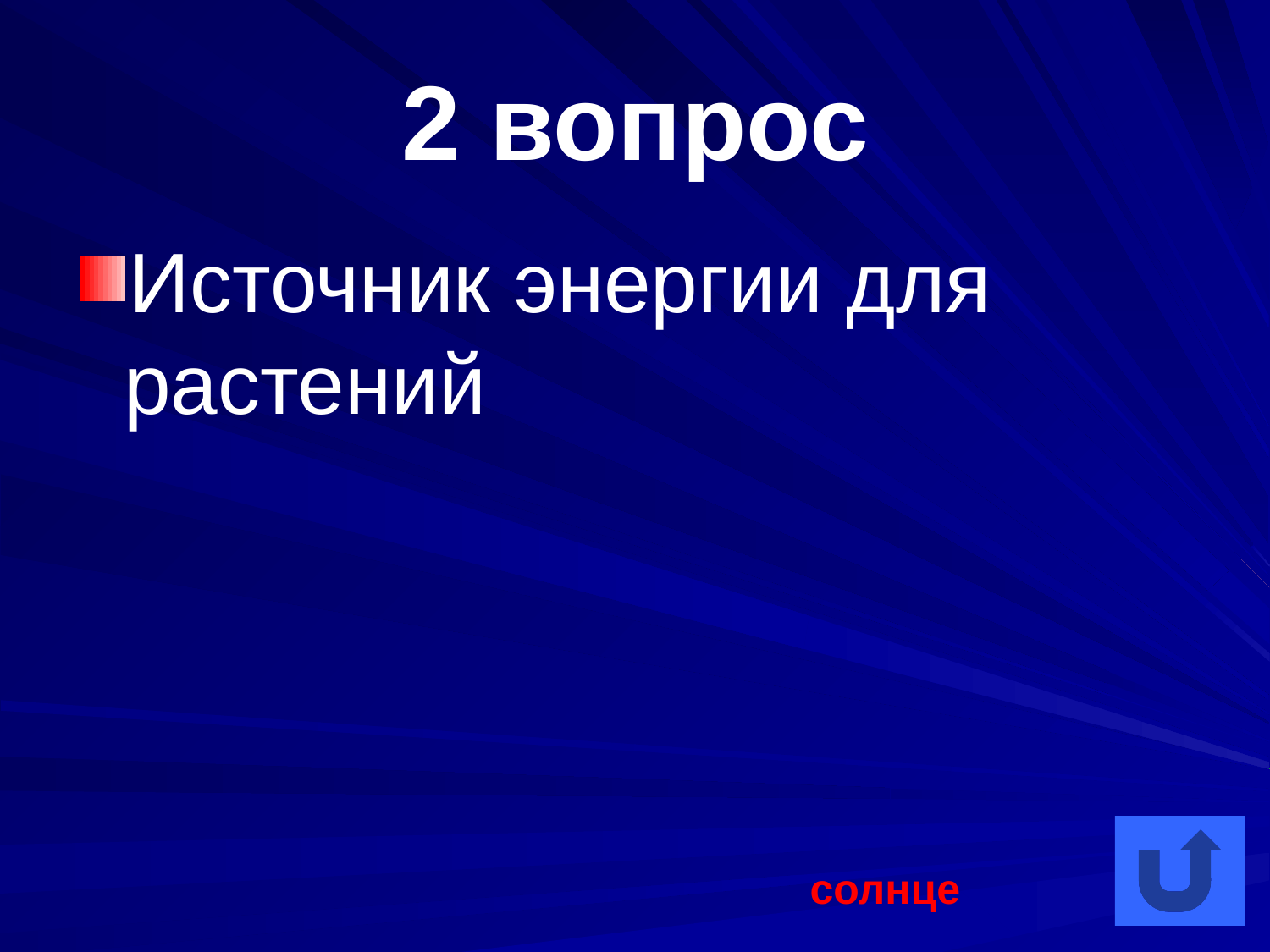

# 2 вопрос
Источник энергии для растений

солнце